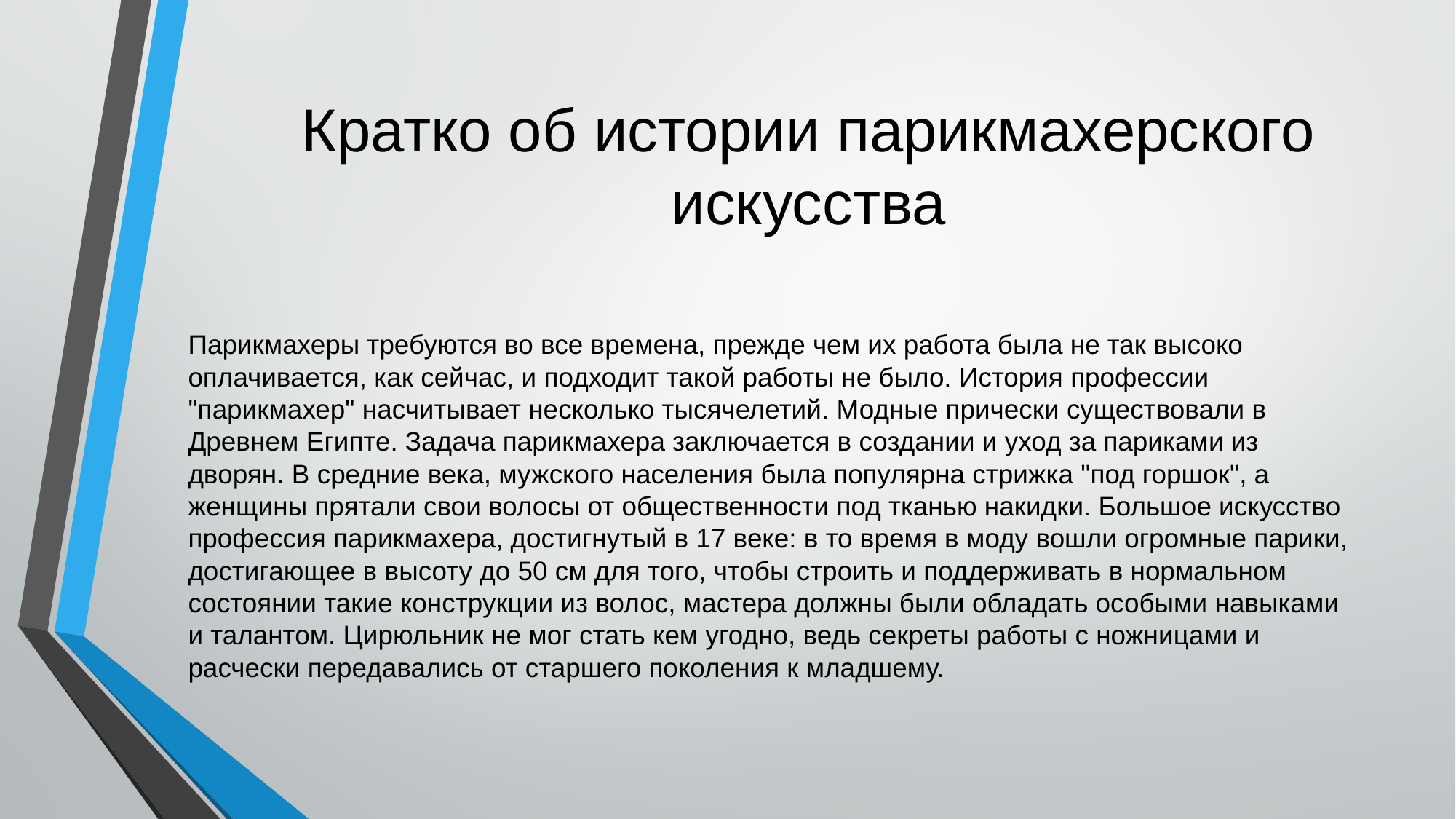

# Кратко об истории парикмахерского искусства
Парикмахеры требуются во все времена, прежде чем их работа была не так высоко оплачивается, как сейчас, и подходит такой работы не было. История профессии "парикмахер" насчитывает несколько тысячелетий. Модные прически существовали в Древнем Египте. Задача парикмахера заключается в создании и уход за париками из дворян. В средние века, мужского населения была популярна стрижка "под горшок", а женщины прятали свои волосы от общественности под тканью накидки. Большое искусство профессия парикмахера, достигнутый в 17 веке: в то время в моду вошли огромные парики, достигающее в высоту до 50 см для того, чтобы строить и поддерживать в нормальном состоянии такие конструкции из волос, мастера должны были обладать особыми навыками и талантом. Цирюльник не мог стать кем угодно, ведь секреты работы с ножницами и расчески передавались от старшего поколения к младшему.